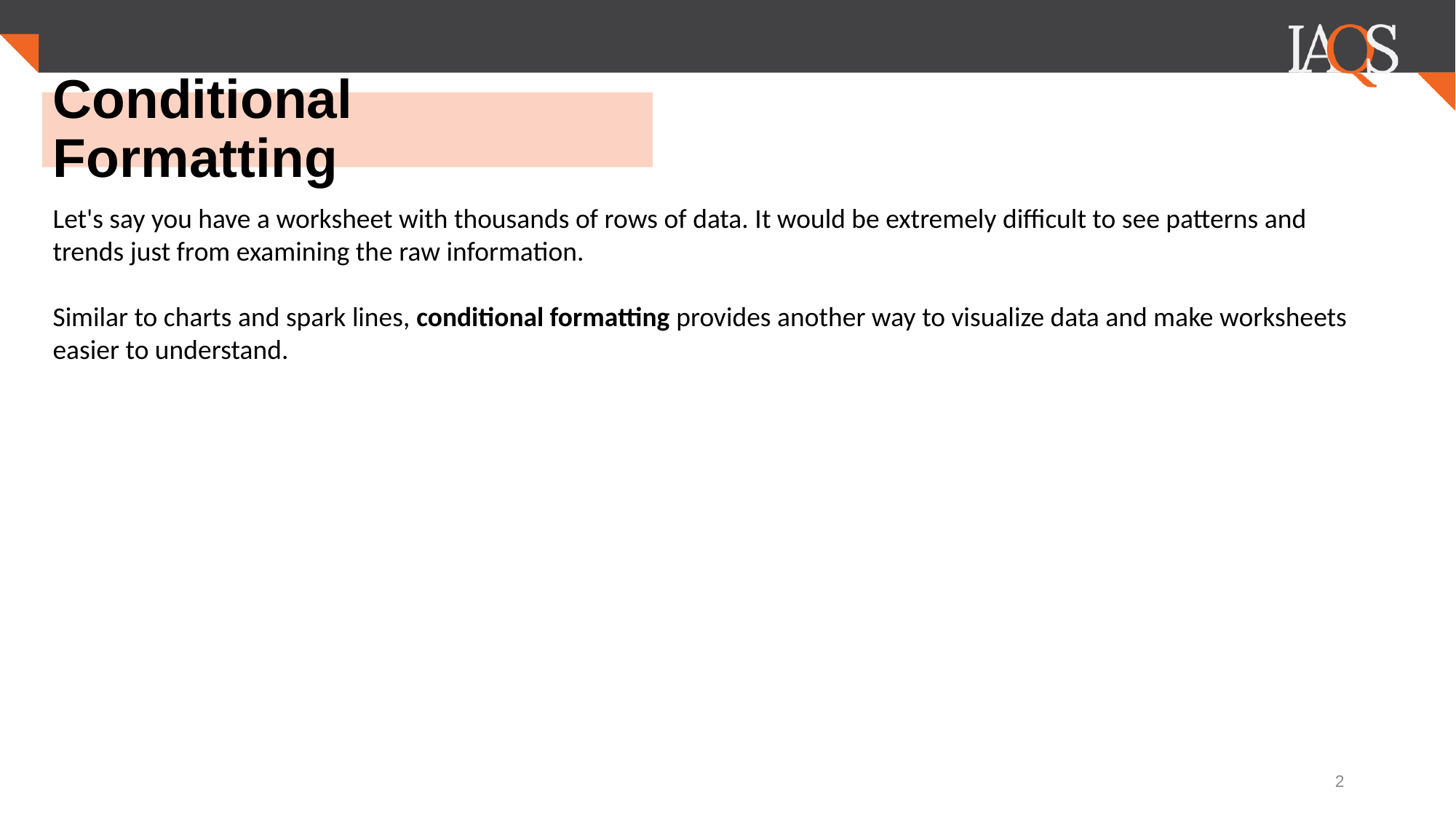

# Conditional Formatting
Let's say you have a worksheet with thousands of rows of data. It would be extremely difficult to see patterns and trends just from examining the raw information.

Similar to charts and spark lines, conditional formatting provides another way to visualize data and make worksheets easier to understand.
2